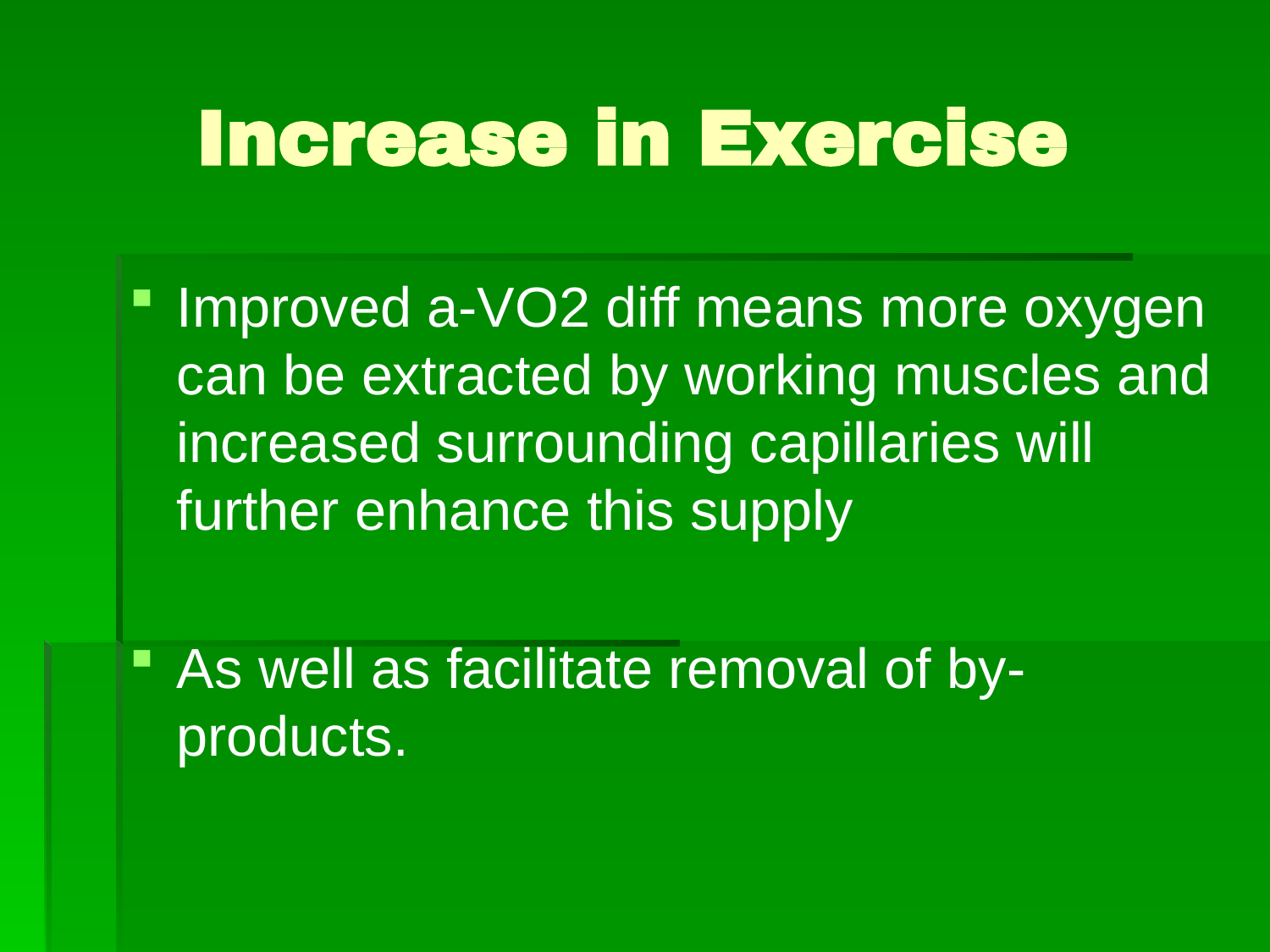

# Increase in Exercise
Improved a-VO2 diff means more oxygen can be extracted by working muscles and increased surrounding capillaries will further enhance this supply

As well as facilitate removal of by-products.